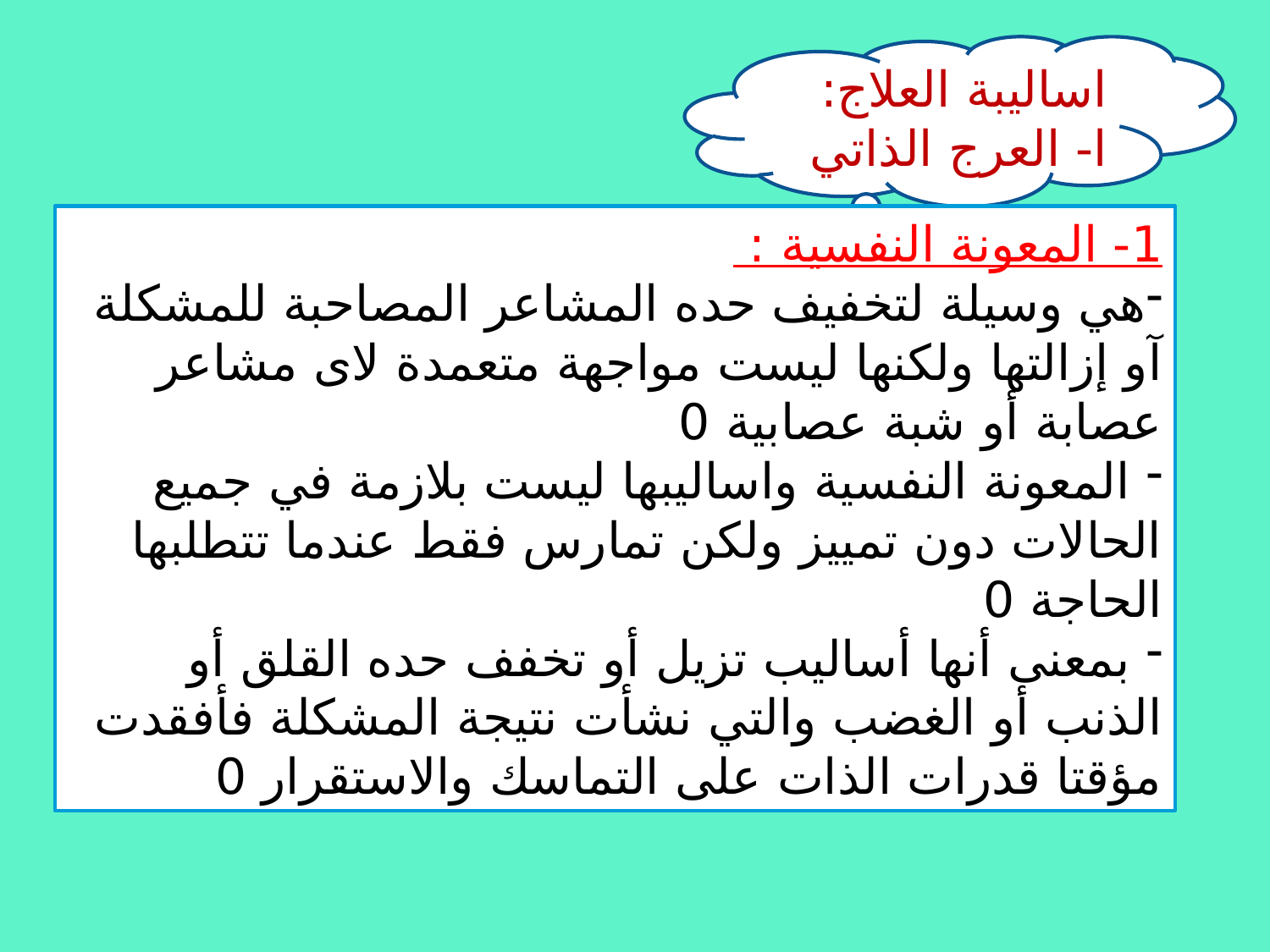

اساليبة العلاج:
ا- العرج الذاتي
1- المعونة النفسية :
هي وسيلة لتخفيف حده المشاعر المصاحبة للمشكلة آو إزالتها ولكنها ليست مواجهة متعمدة لاى مشاعر عصابة أو شبة عصابية 0
 المعونة النفسية واساليبها ليست بلازمة في جميع الحالات دون تمييز ولكن تمارس فقط عندما تتطلبها الحاجة 0
 بمعنى أنها أساليب تزيل أو تخفف حده القلق أو الذنب أو الغضب والتي نشأت نتيجة المشكلة فأفقدت مؤقتا قدرات الذات على التماسك والاستقرار 0